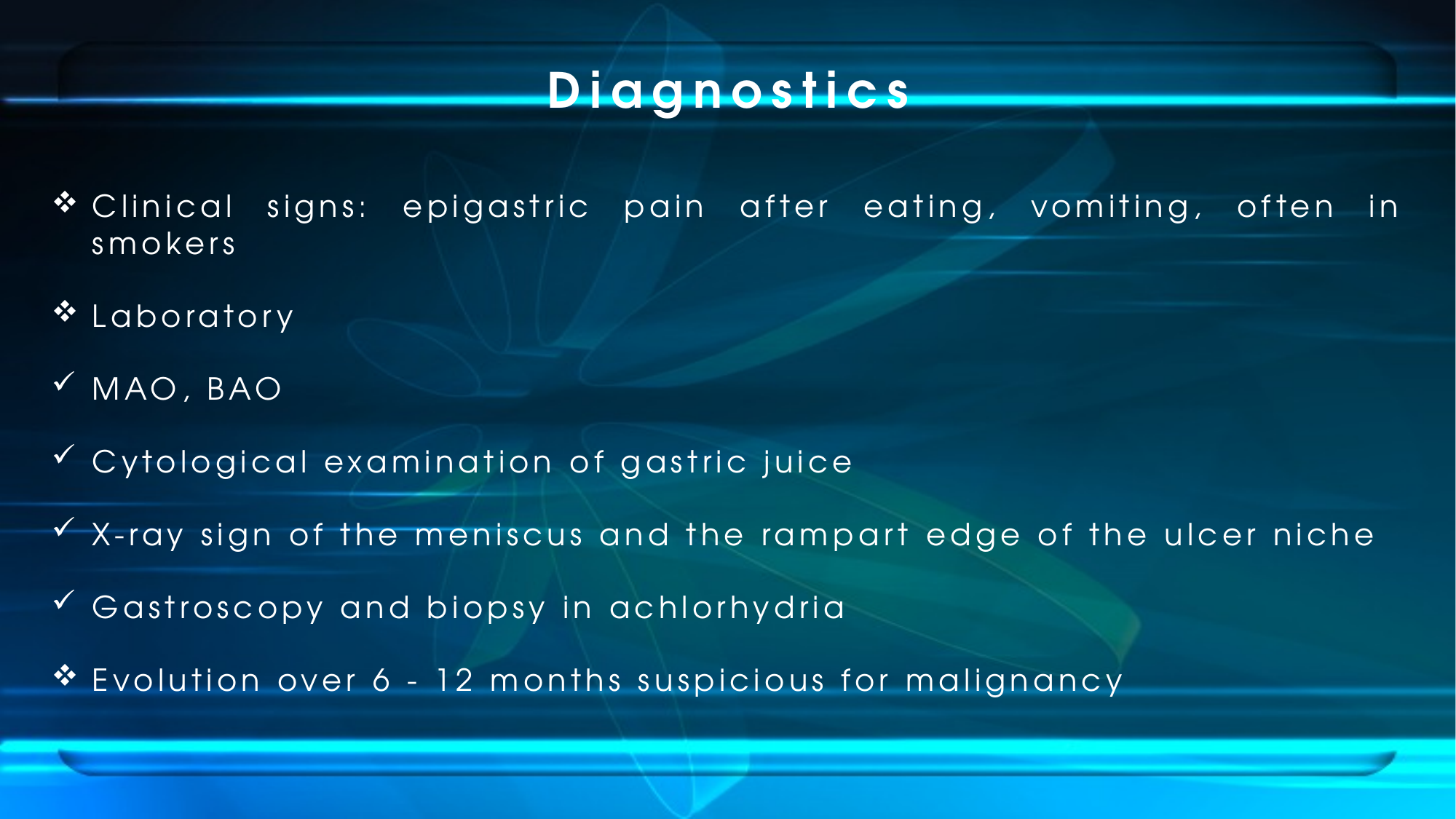

Diagnostics
Clinical signs: epigastric pain after eating, vomiting, often in smokers

Laboratory

MAO, BAO

Cytological examination of gastric juice

X-ray sign of the meniscus and the rampart edge of the ulcer niche

Gastroscopy and biopsy in achlorhydria

Evolution over 6 - 12 months suspicious for malignancy